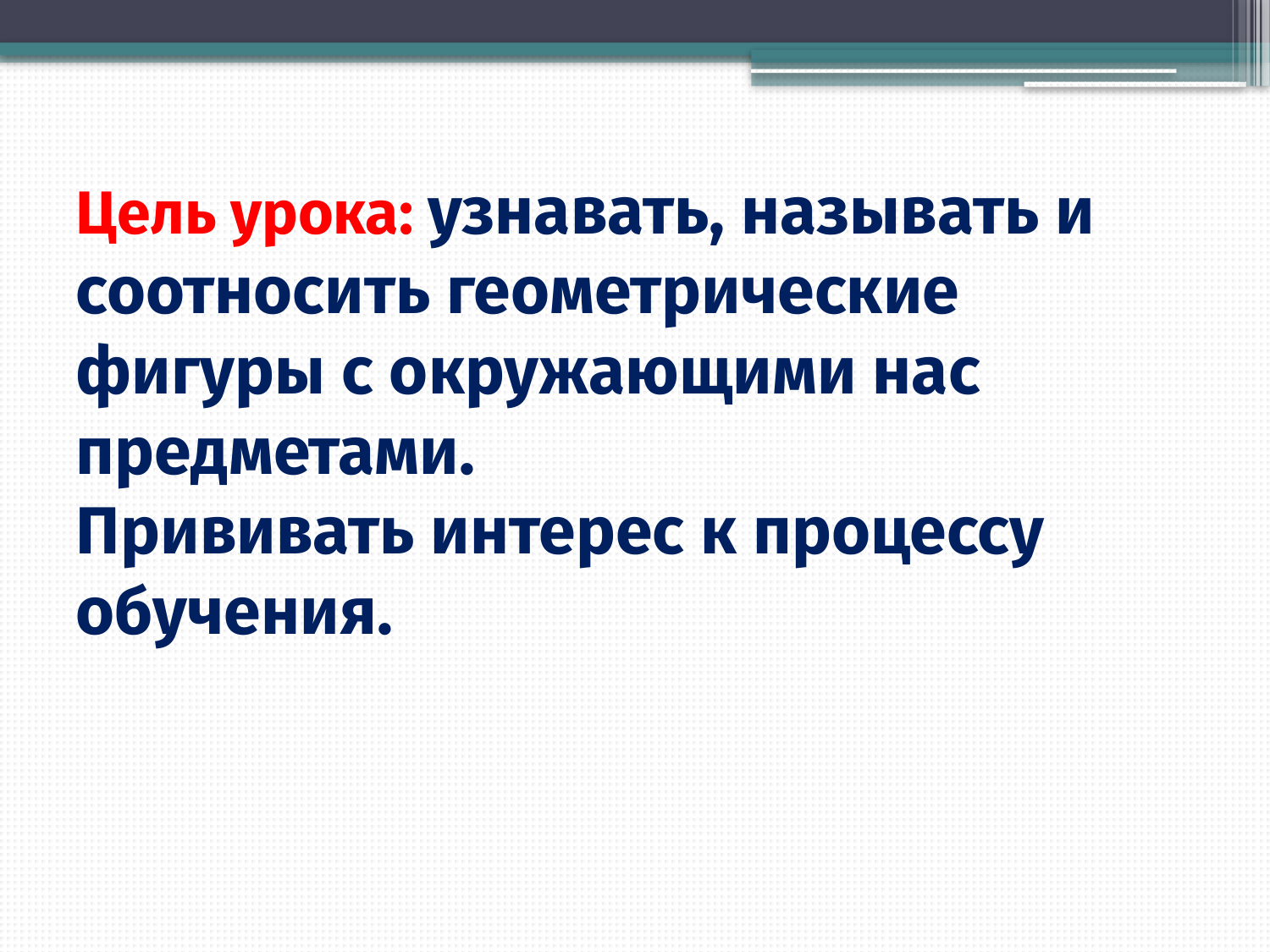

# Цель урока: узнавать, называть и соотносить геометрические фигуры с окружающими нас предметами. Прививать интерес к процессу обучения.